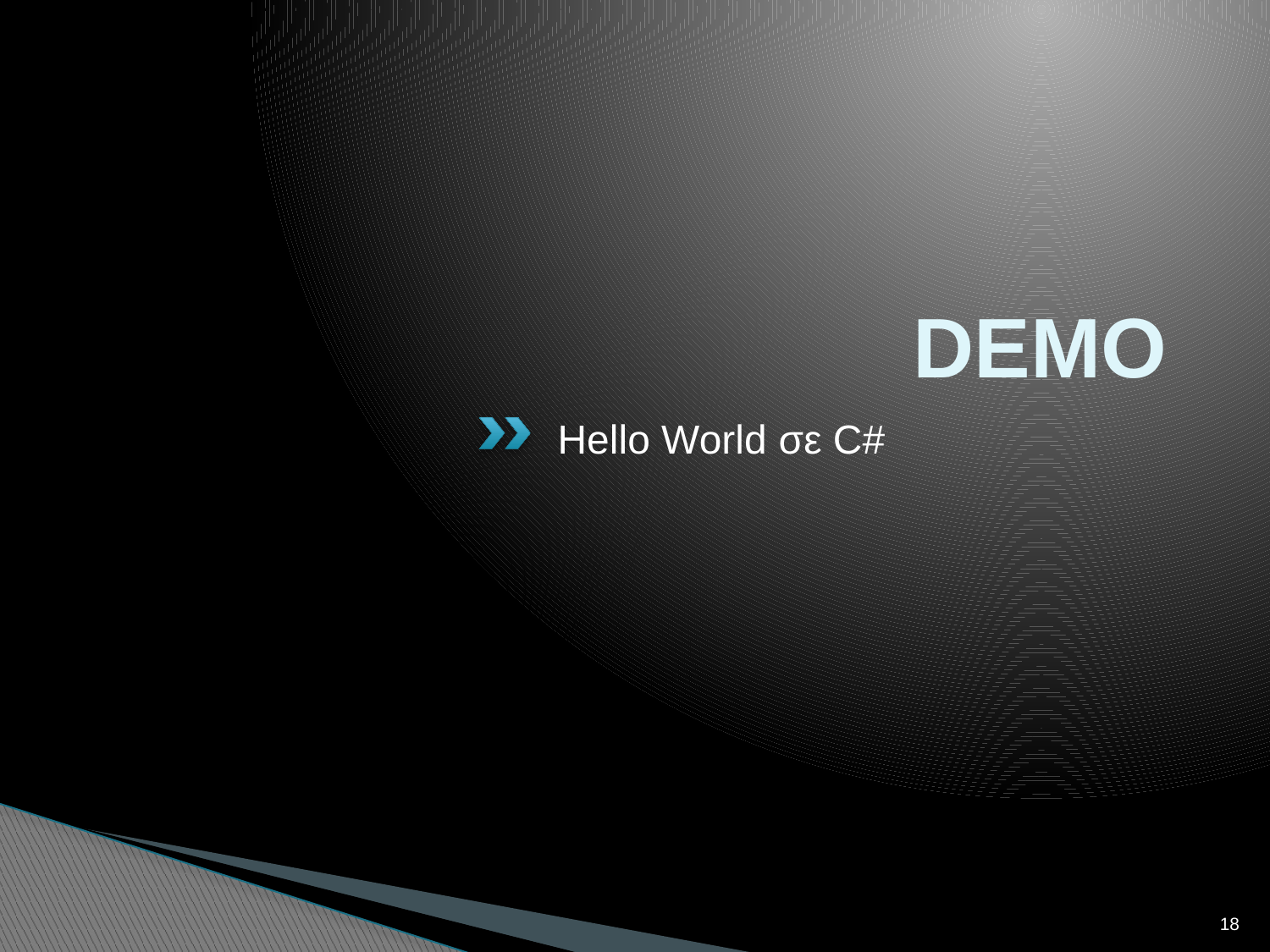

# DEMO
Hello World σε C#
18